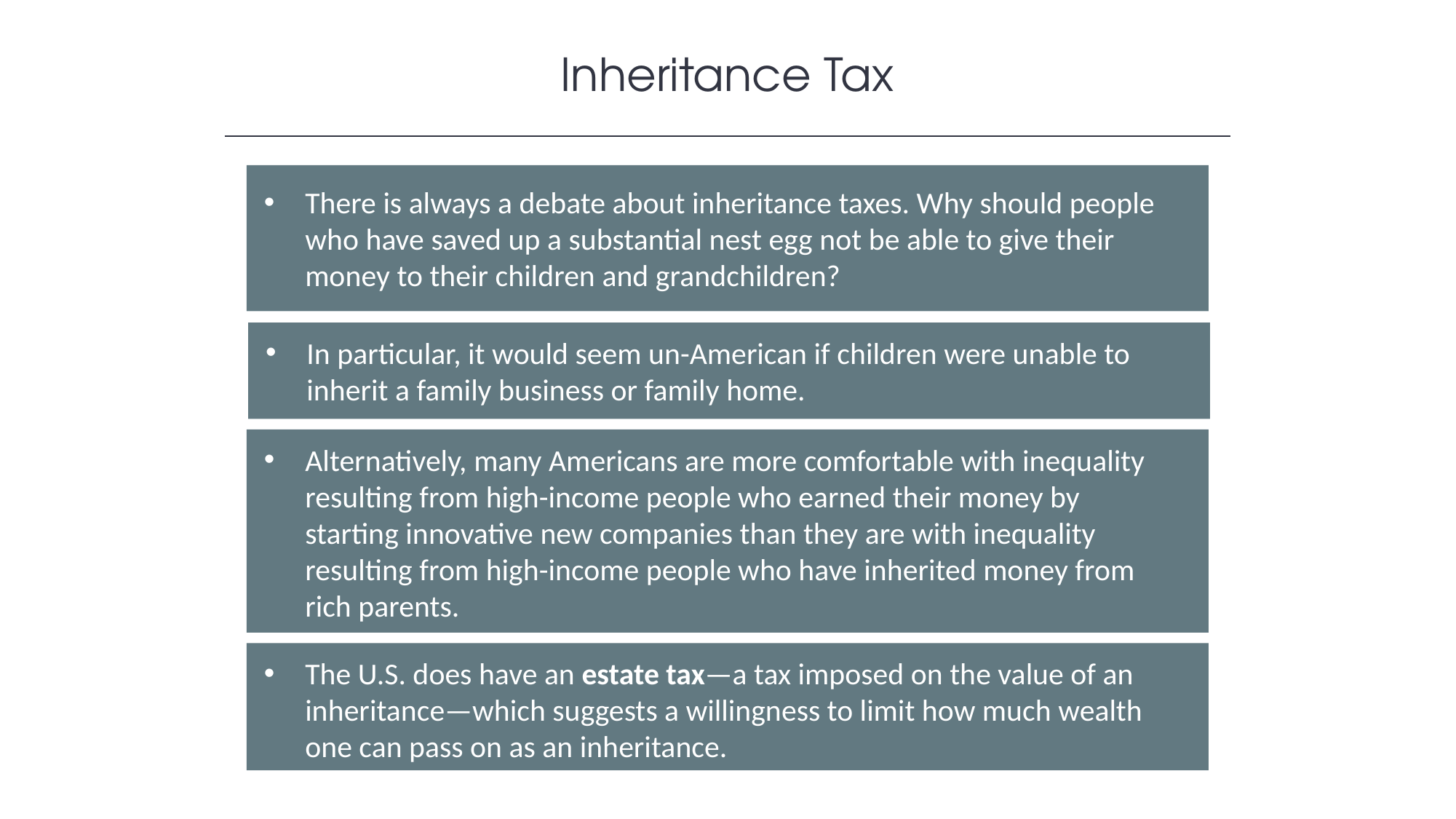

Inheritance Tax

There is always a debate about inheritance taxes. Why should people who have saved up a substantial nest egg not be able to give their money to their children and grandchildren?

In particular, it would seem un-American if children were unable to inherit a family business or family home.

Alternatively, many Americans are more comfortable with inequality resulting from high-income people who earned their money by starting innovative new companies than they are with inequality resulting from high-income people who have inherited money from rich parents.

The U.S. does have an estate tax—a tax imposed on the value of an inheritance—which suggests a willingness to limit how much wealth one can pass on as an inheritance.